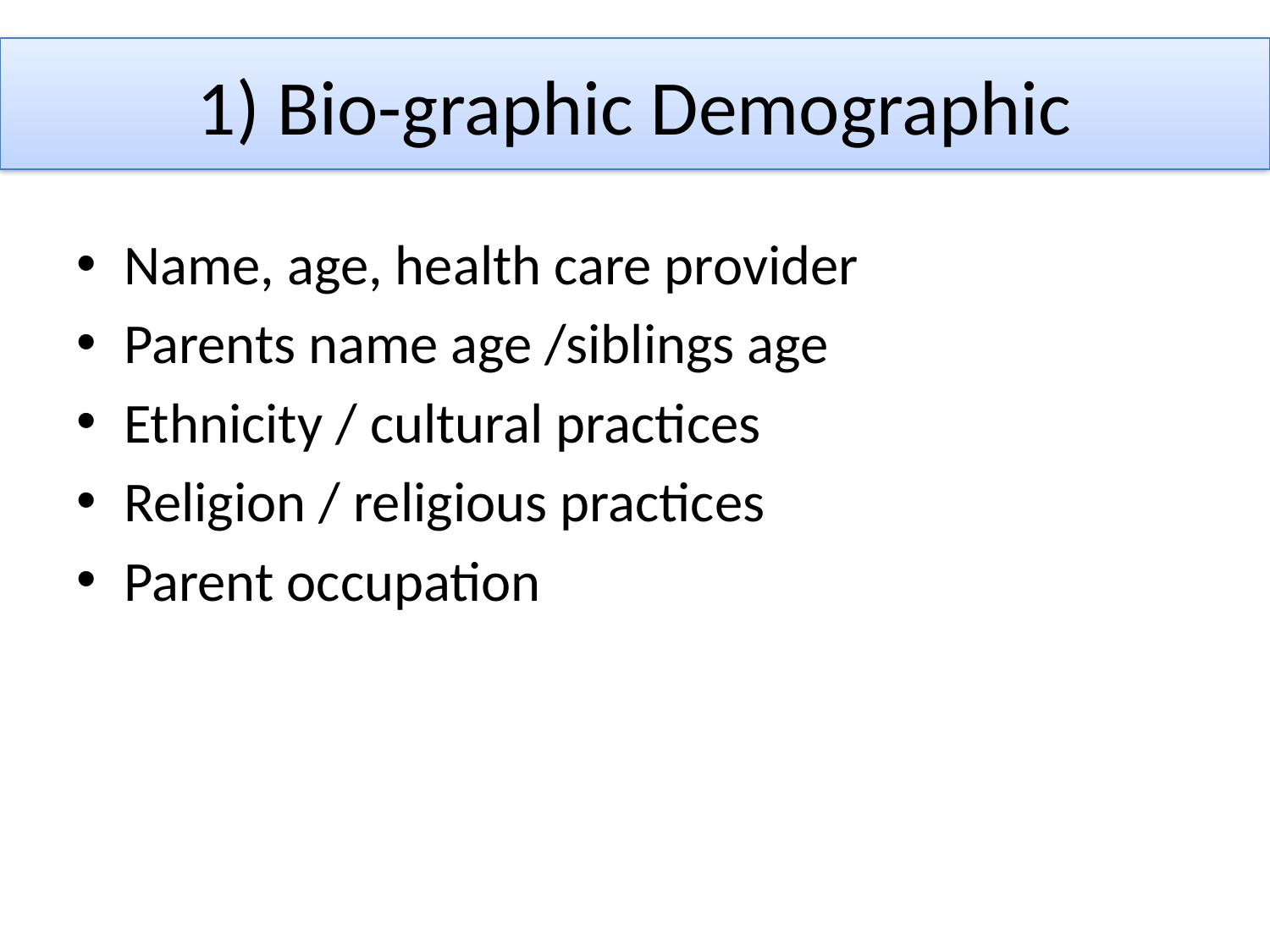

# 1) Bio-graphic Demographic
Name, age, health care provider
Parents name age /siblings age
Ethnicity / cultural practices
Religion / religious practices
Parent occupation